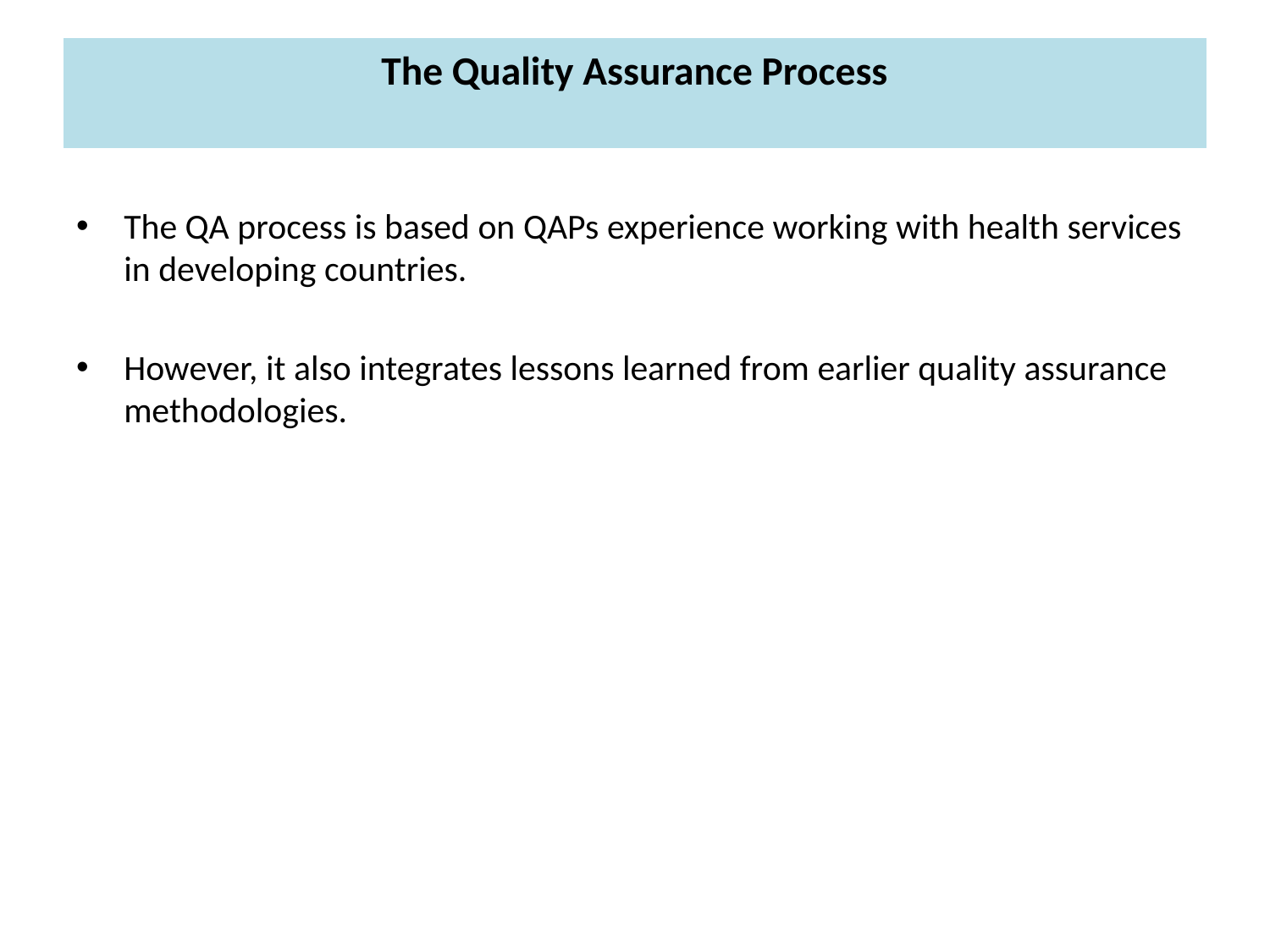

# The Quality Assurance Process

The QA process is based on QAPs experience working with health services in developing countries.

However, it also integrates lessons learned from earlier quality assurance methodologies.